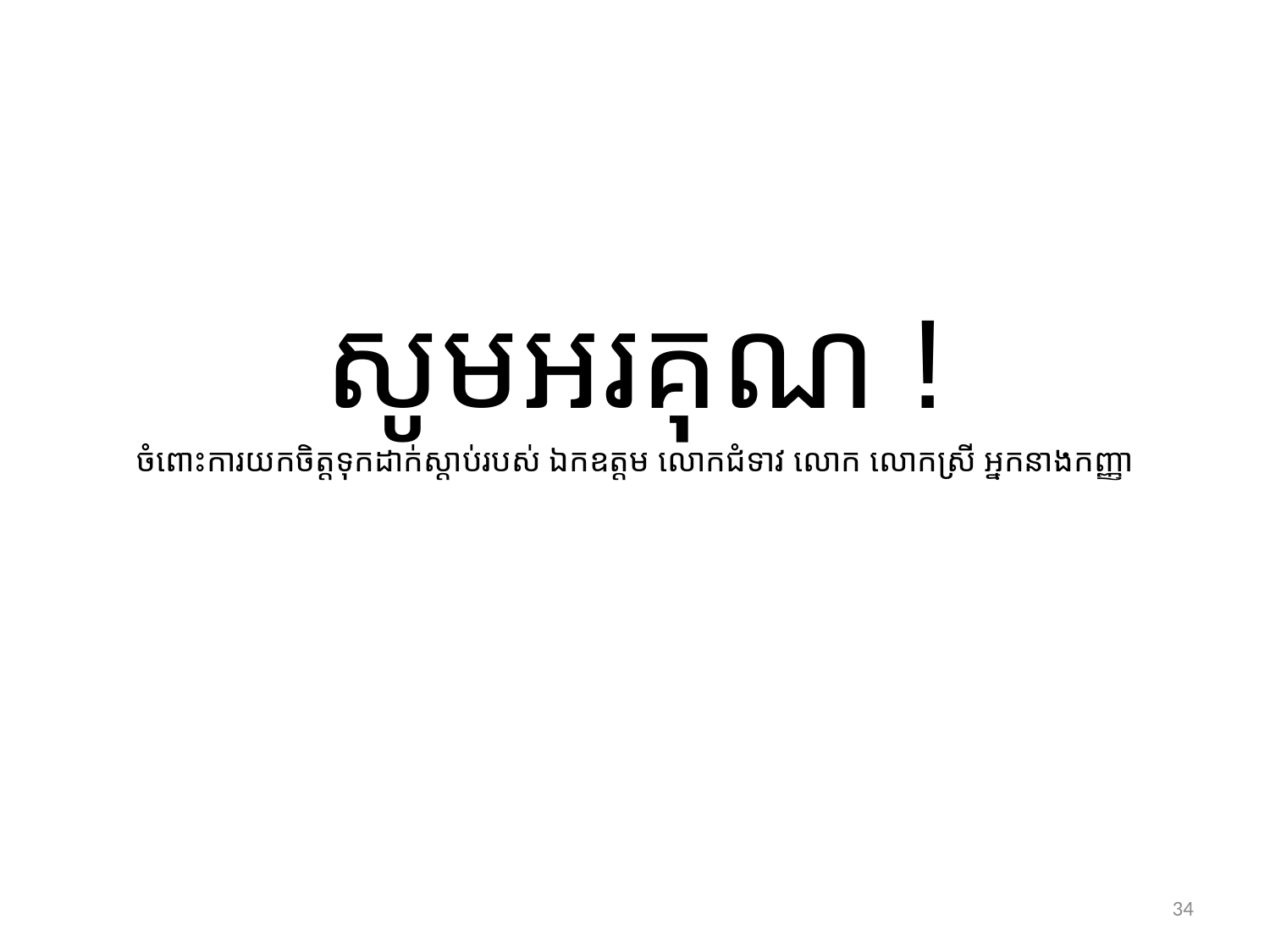

#
សូមអរគុណ !
ចំពោះការយកចិត្តទុកដាក់ស្តាប់របស់ ឯកឧត្តម លោកជំទាវ លោក លោកស្រី អ្នកនាងកញ្ញា
34